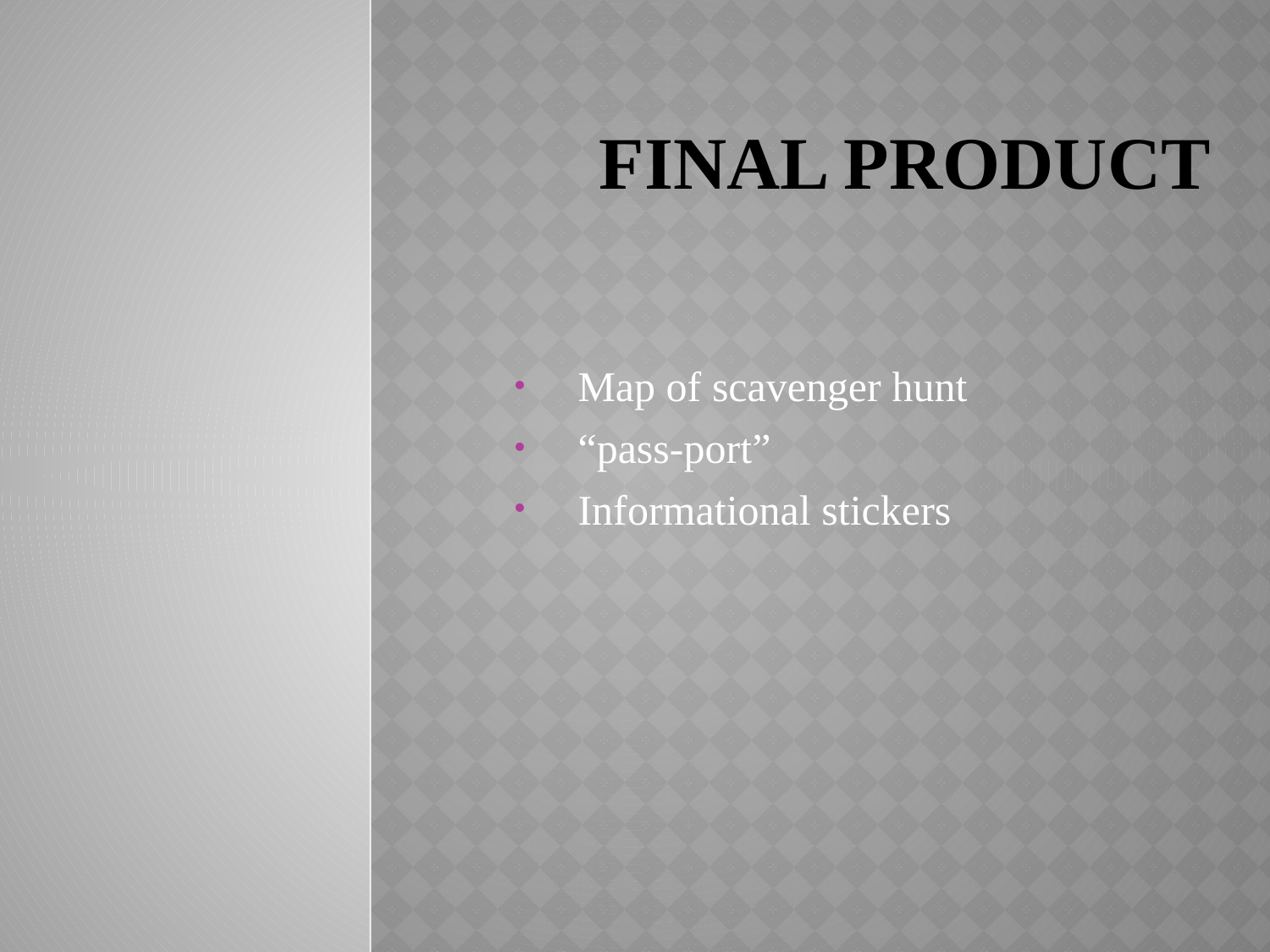

# Final product
Map of scavenger hunt
“pass-port”
Informational stickers